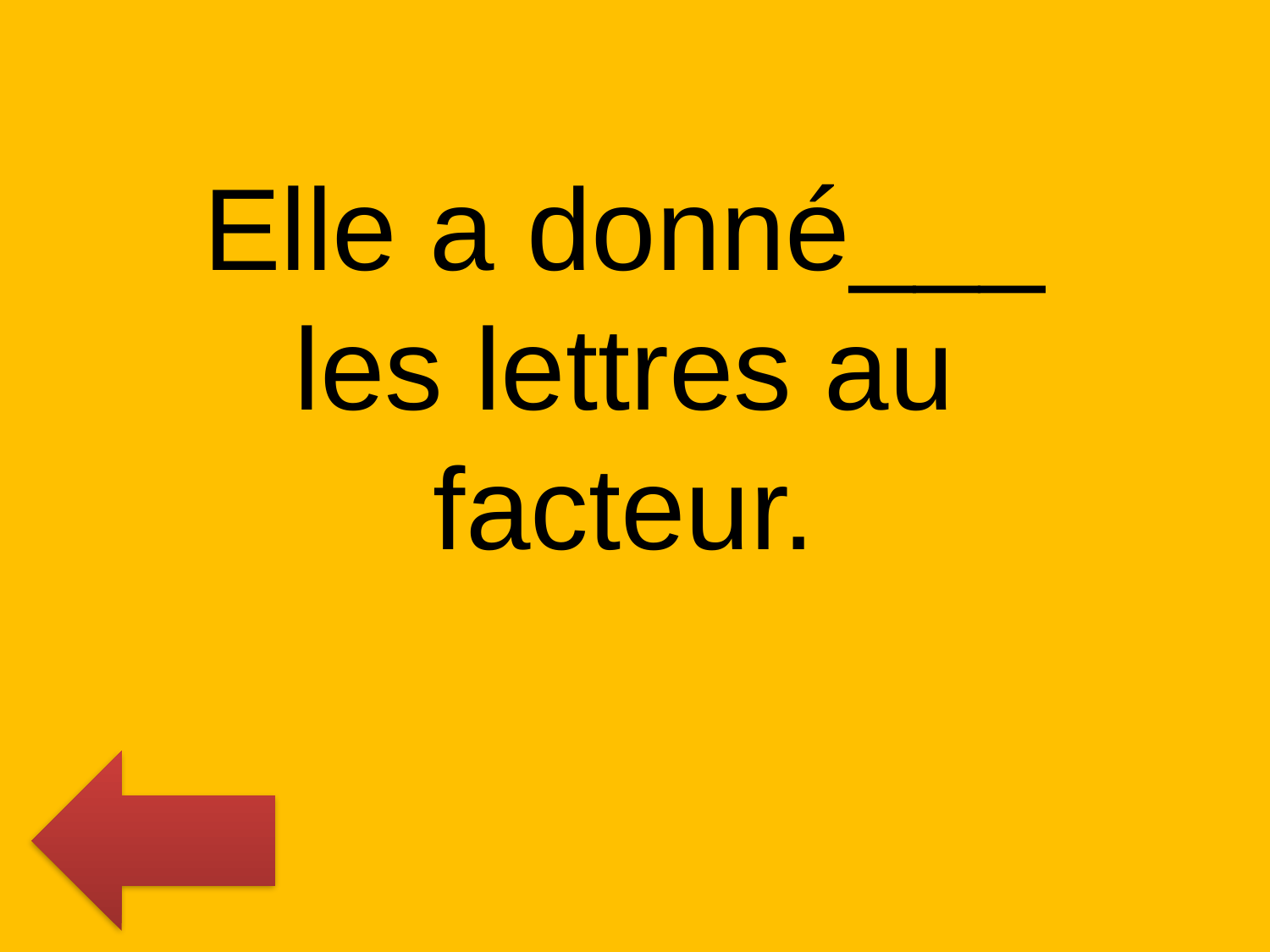

Elle a donné___ les lettres au facteur.